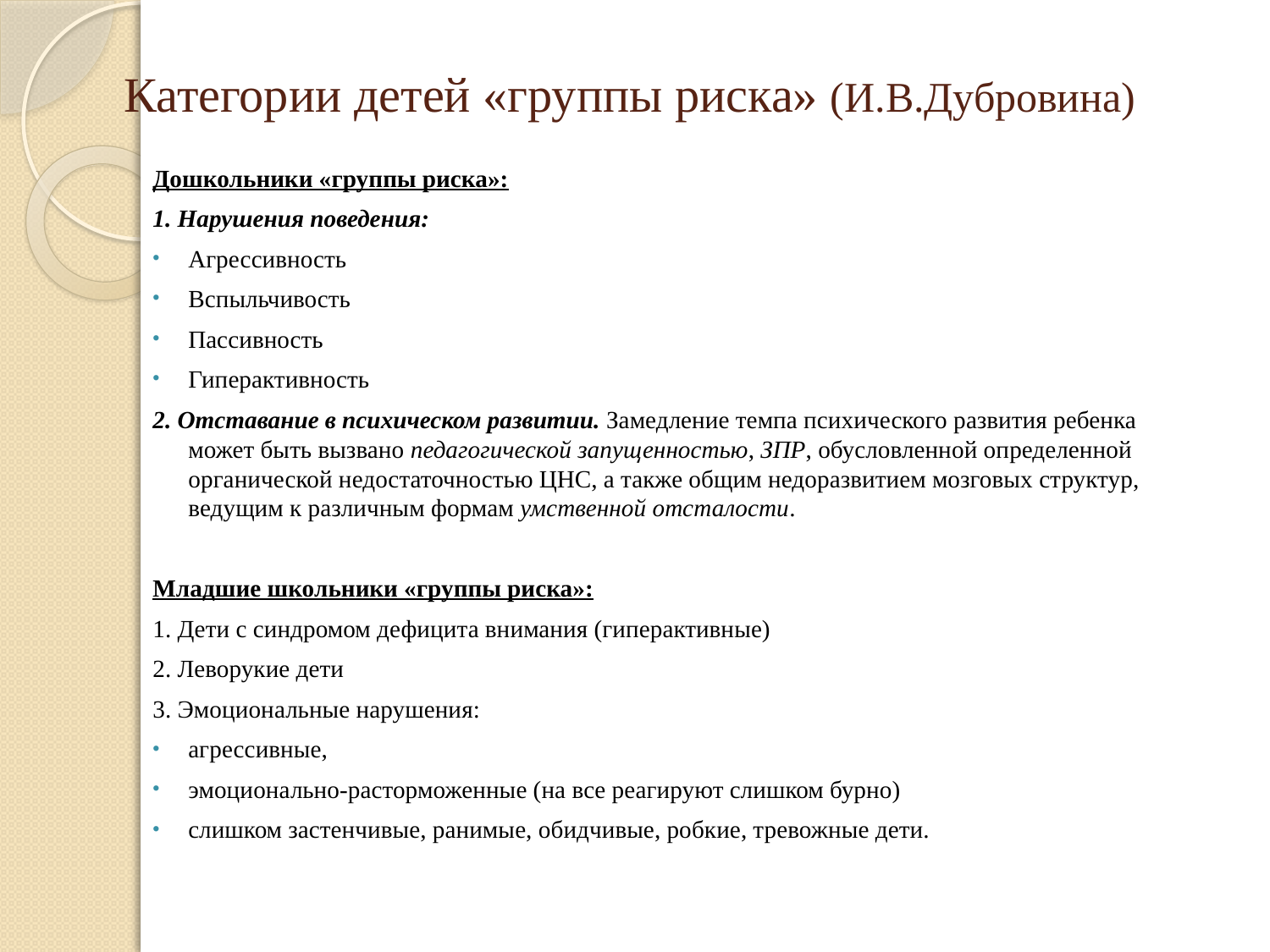

# Категории детей «группы риска» (И.В.Дубровина)
Дошкольники «группы риска»:
1. Нарушения поведения:
Агрессивность
Вспыльчивость
Пассивность
Гиперактивность
2. Отставание в психическом развитии. Замедление темпа психического развития ребенка может быть вызвано педагогической запущенностью, ЗПР, обусловленной определенной органической недостаточностью ЦНС, а также общим недоразвитием мозговых структур, ведущим к различным формам умственной отсталости.

Младшие школьники «группы риска»:
1. Дети с синдромом дефицита внимания (гиперактивные)
2. Леворукие дети
3. Эмоциональные нарушения:
агрессивные,
эмоционально-расторможенные (на все реагируют слишком бурно)
слишком застенчивые, ранимые, обидчивые, робкие, тревожные дети.